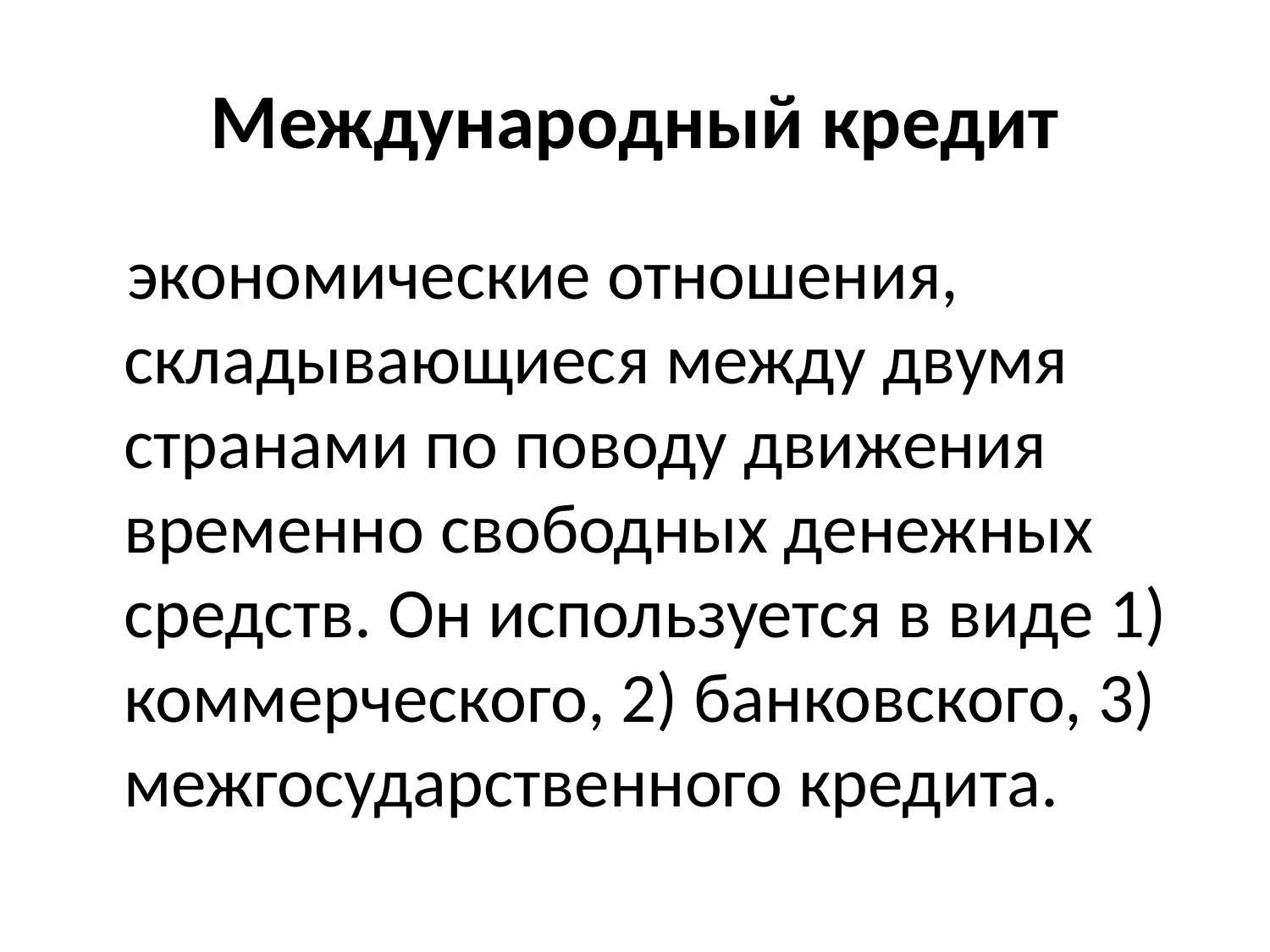

# Международный кредит
    экономические отношения, складывающиеся между двумя странами по поводу движения временно свободных денежных средств. Он используется в виде 1) коммерческого, 2) банковского, 3) межгосударственного кредита.